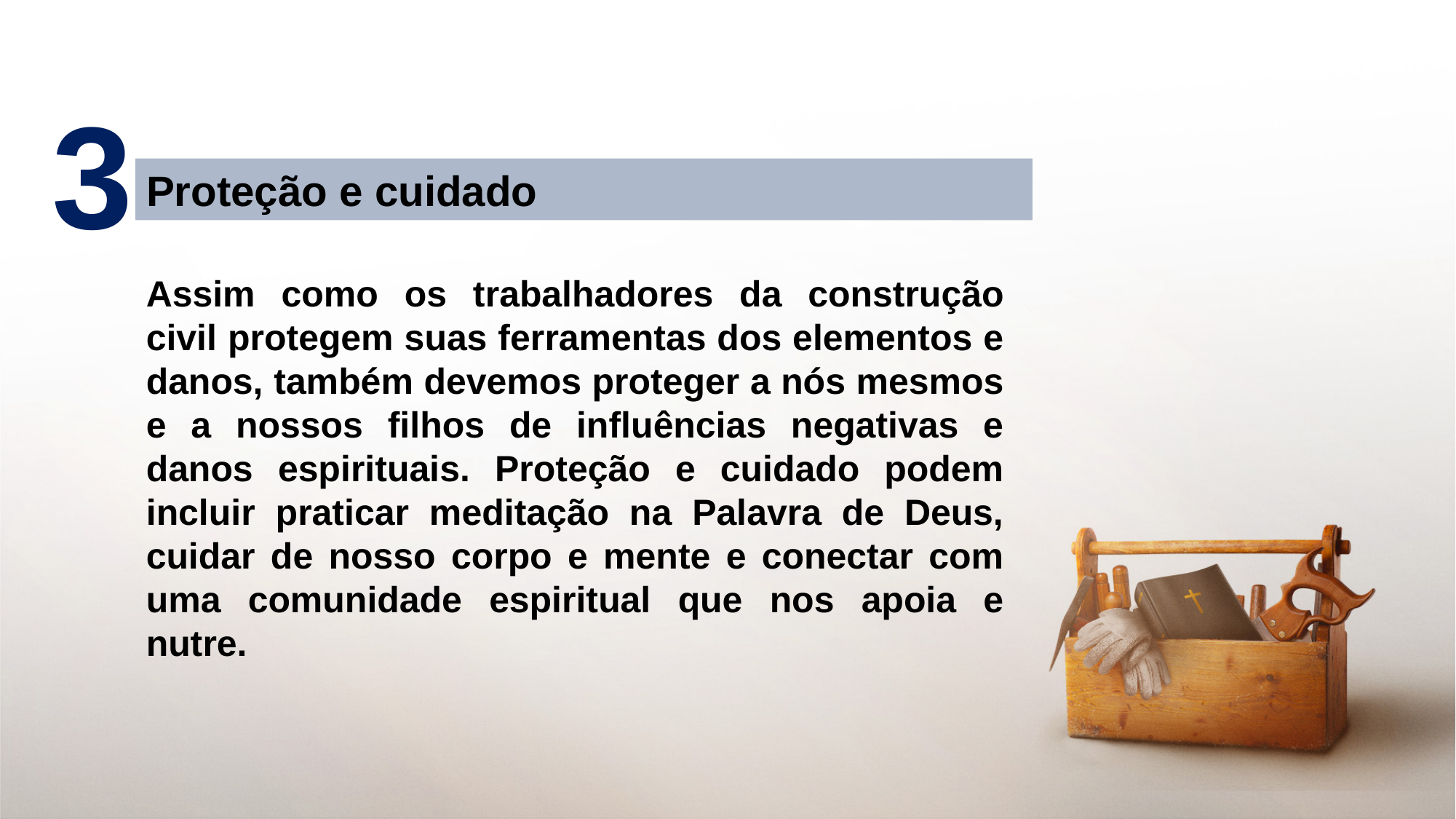

3
Proteção e cuidado
Assim como os trabalhadores da construção civil protegem suas ferramentas dos elementos e danos, também devemos proteger a nós mesmos e a nossos filhos de influências negativas e danos espirituais. Proteção e cuidado podem incluir praticar meditação na Palavra de Deus, cuidar de nosso corpo e mente e conectar com uma comunidade espiritual que nos apoia e nutre.